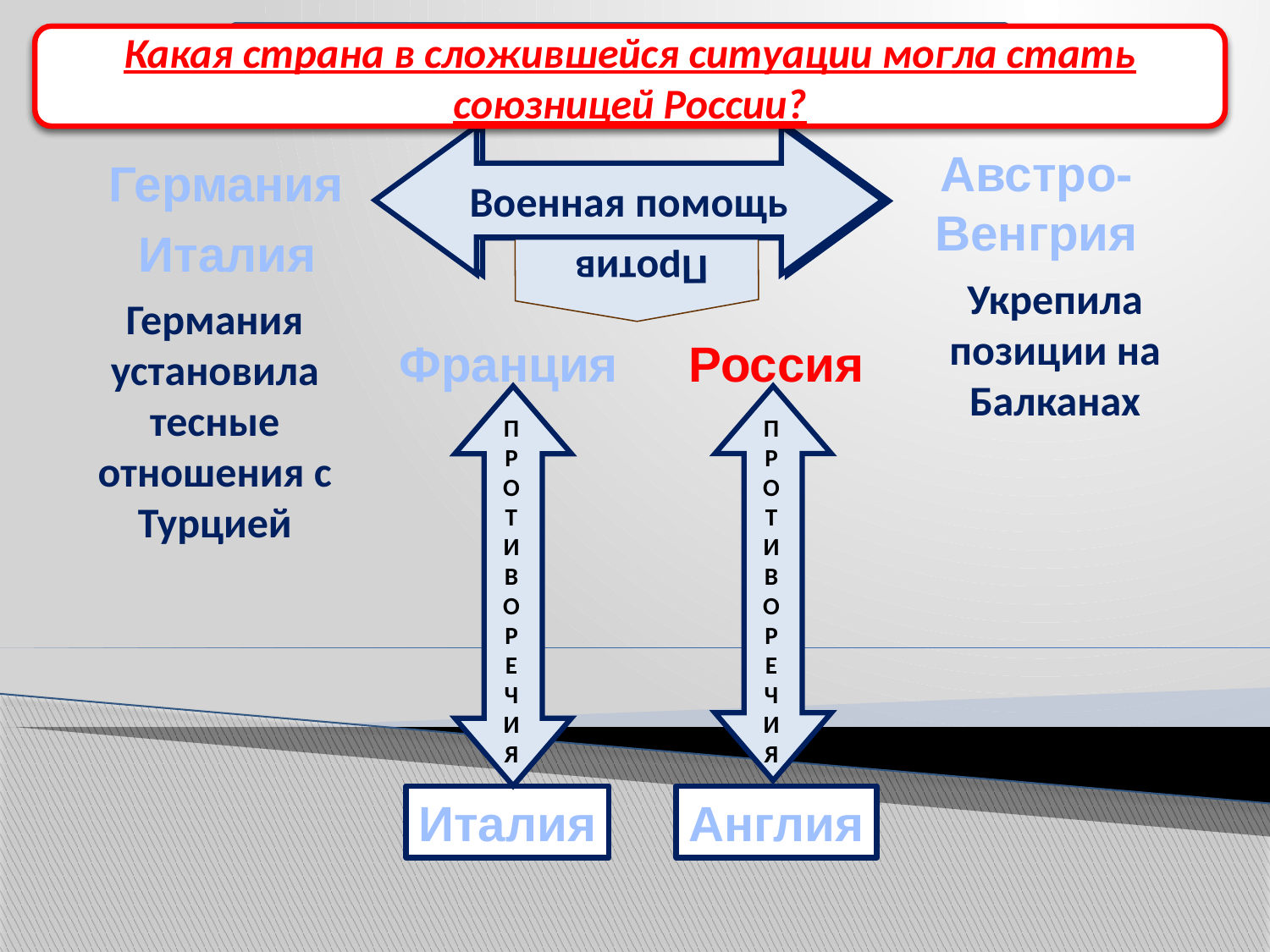

Что означало заключение военного договора между Германией, Италией, Австро-Венгрией?

Какая страна в сложившейся ситуации могла стать союзницей России?

Поиск союзников
Военная помощь
договор
Австро-
Венгрия
Германия
Против
Италия
Укрепила позиции на Балканах
Германия установила тесные отношения с Турцией
Франция
Россия

П
Р
О
Т
И
В
О
Р
Е
Ч
И
Я

П
Р
О
Т
И
В
О
Р
Е
Ч
И
Я

Италия
Англия